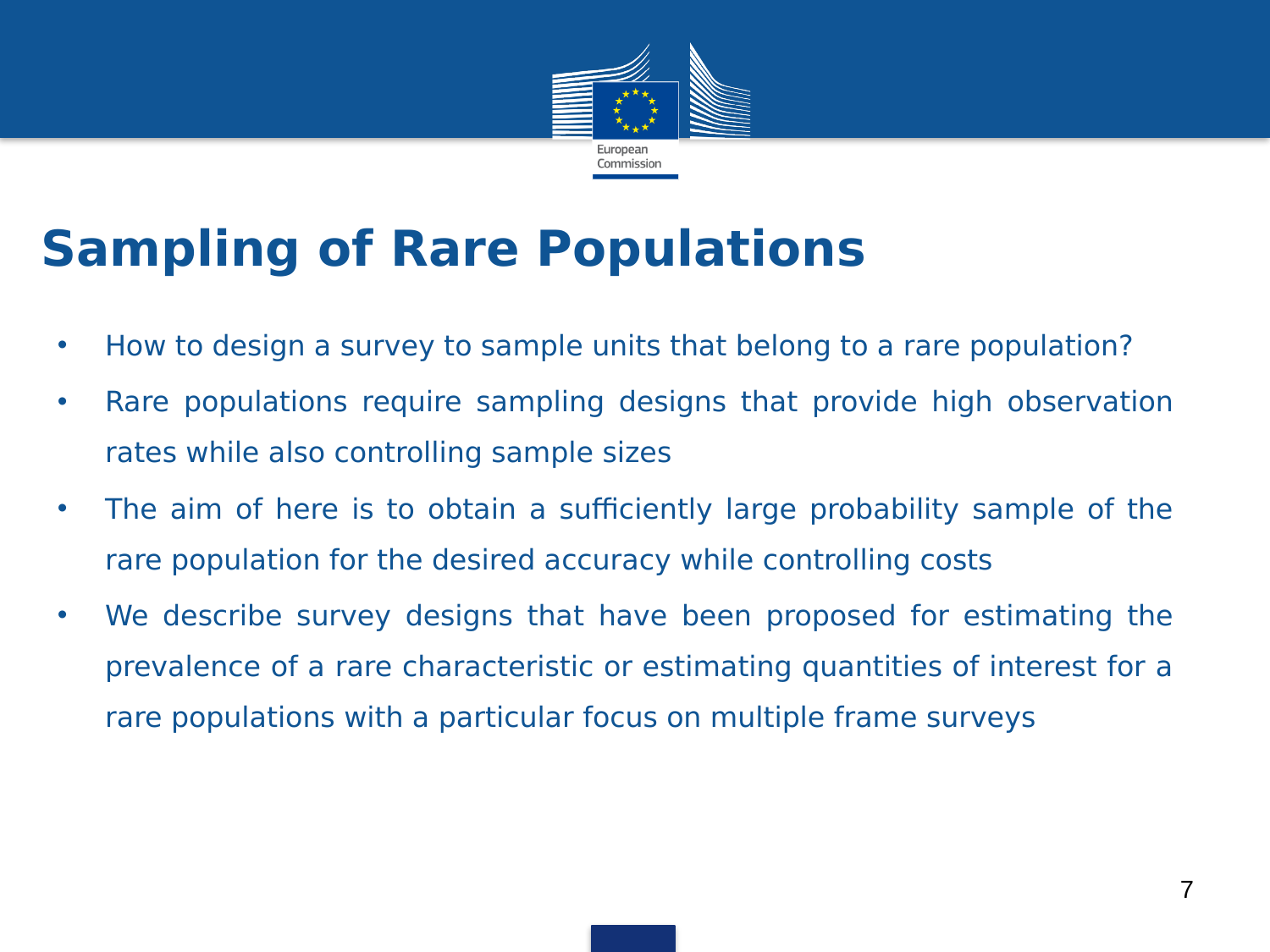

# Sampling of Rare Populations
How to design a survey to sample units that belong to a rare population?
Rare populations require sampling designs that provide high observation rates while also controlling sample sizes
The aim of here is to obtain a sufficiently large probability sample of the rare population for the desired accuracy while controlling costs
We describe survey designs that have been proposed for estimating the prevalence of a rare characteristic or estimating quantities of interest for a rare populations with a particular focus on multiple frame surveys

7